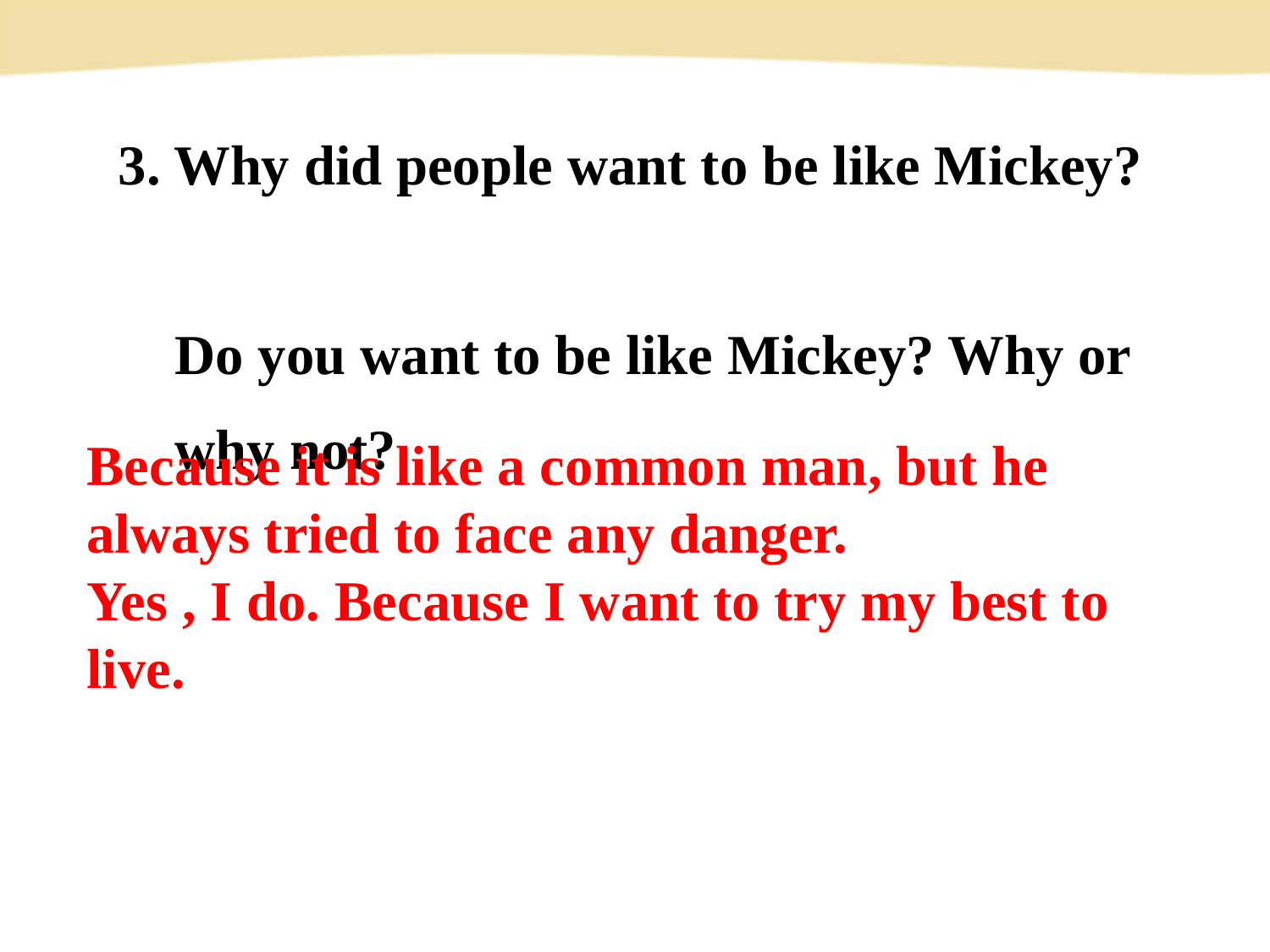

3. Why did people want to be like Mickey?
    Do you want to be like Mickey? Why or
    why not?
Because it is like a common man, but he always tried to face any danger.
Yes , I do. Because I want to try my best to live.